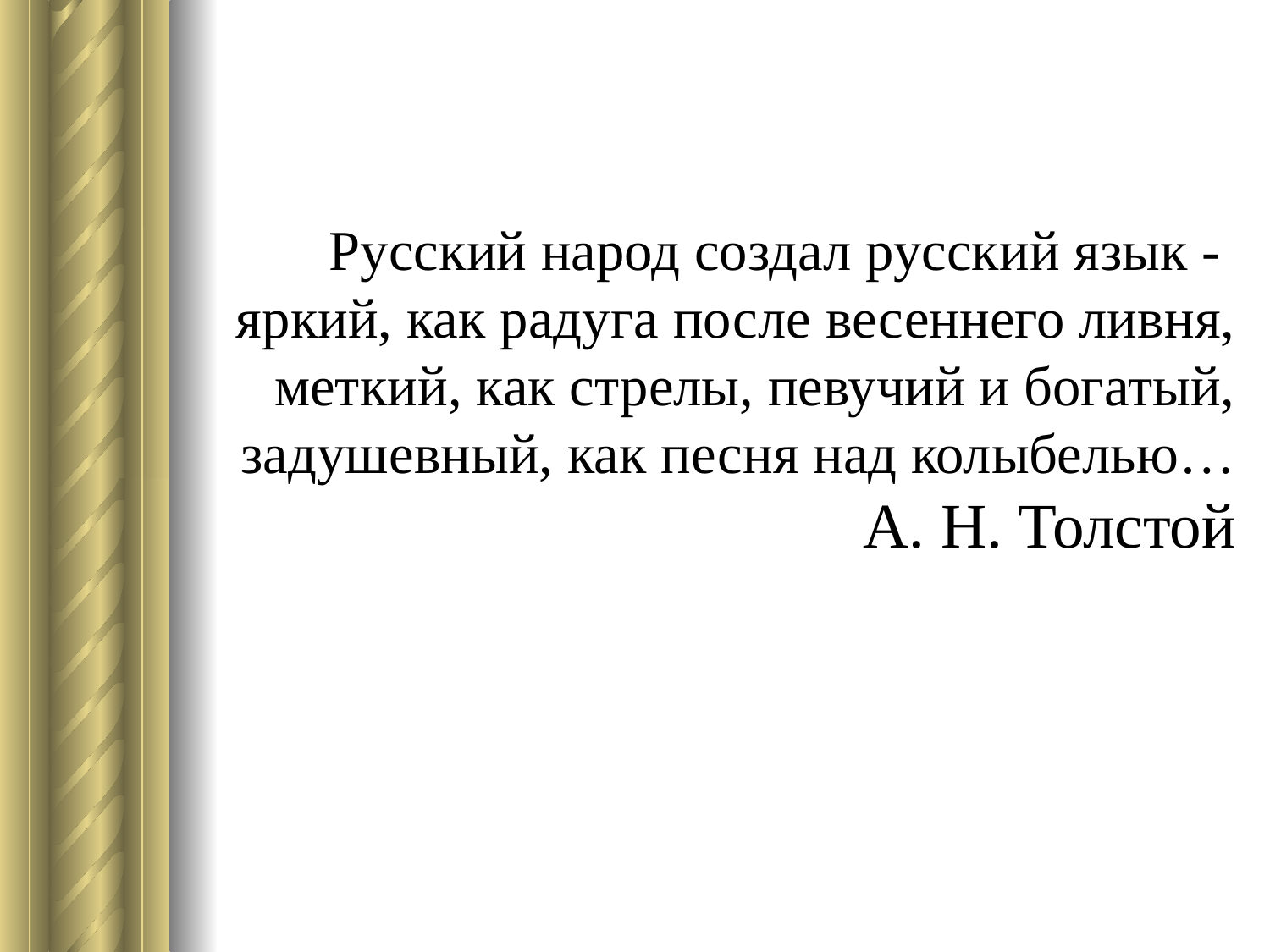

# Русский народ создал русский язык -  яркий, как радуга после весеннего ливня, меткий, как стрелы, певучий и богатый, задушевный, как песня над колыбелью… А. Н. Толстой